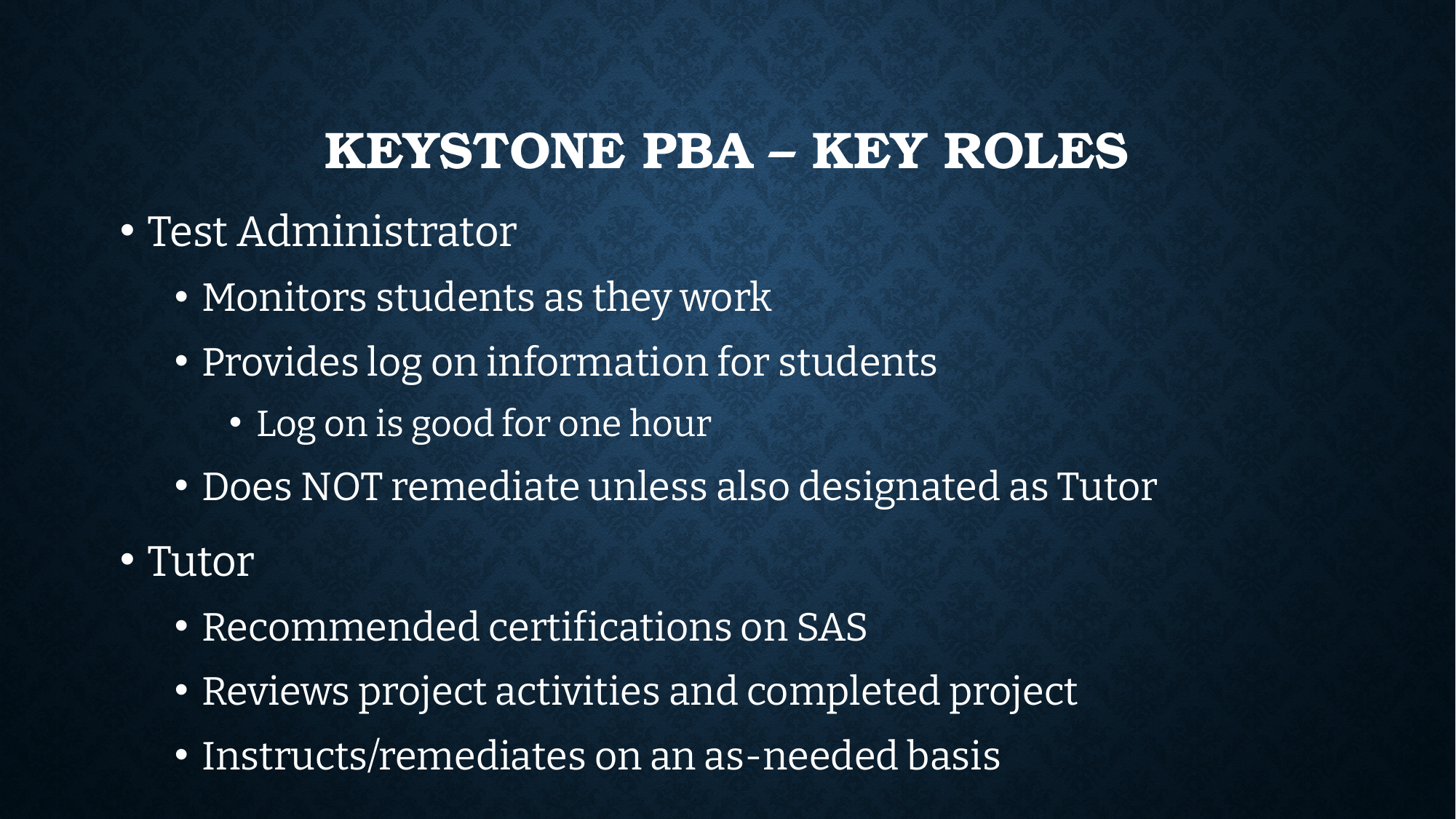

# Keystone PBA – Key ROLES
Test Administrator
Monitors students as they work
Provides log on information for students
Log on is good for one hour
Does NOT remediate unless also designated as Tutor
Tutor
Recommended certifications on SAS
Reviews project activities and completed project
Instructs/remediates on an as-needed basis